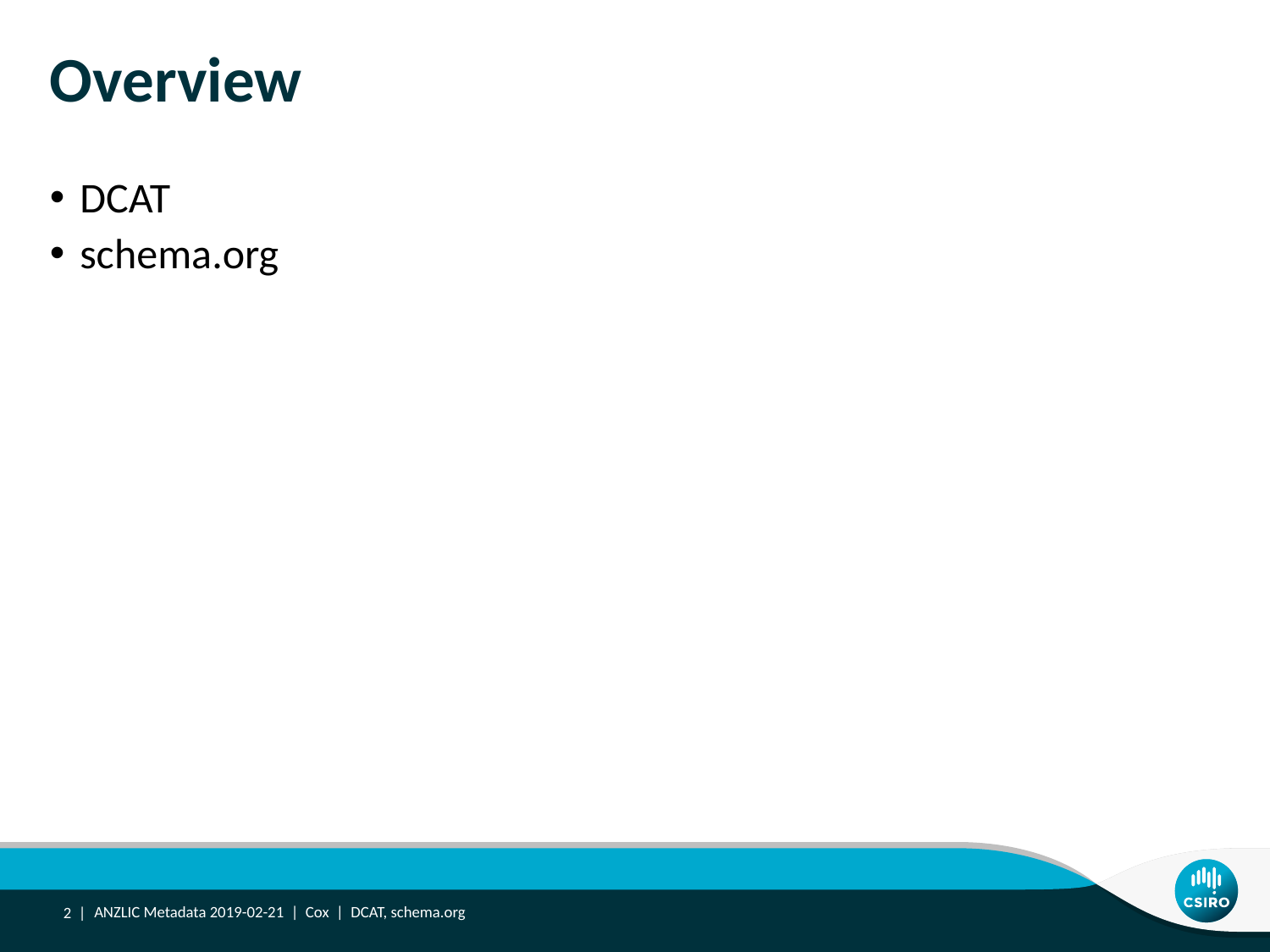

# Overview
DCAT
schema.org

2  |
ANZLIC Metadata 2019-02-21  |  Cox  |  DCAT, schema.org